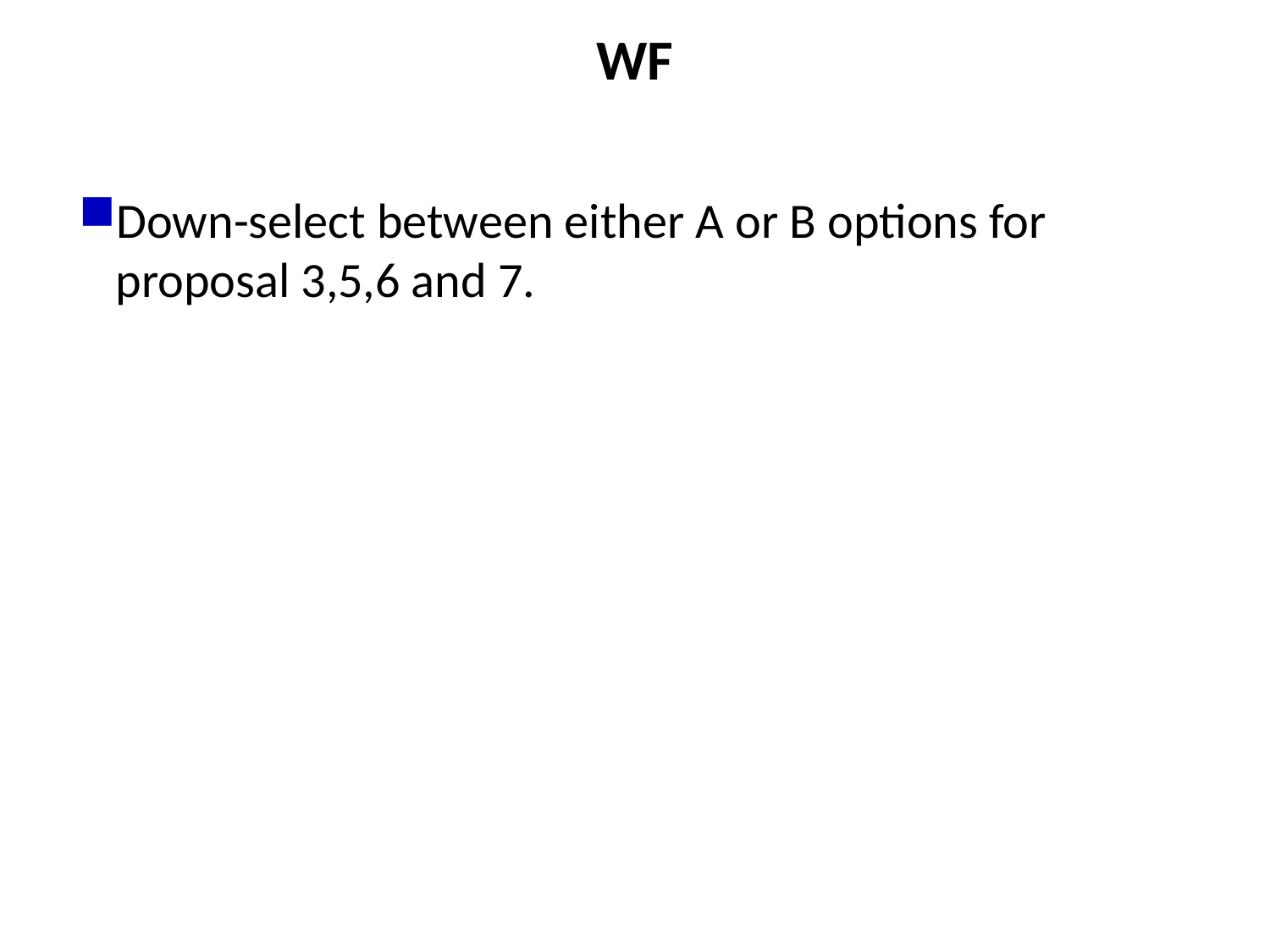

# WF
Down-select between either A or B options for proposal 3,5,6 and 7.